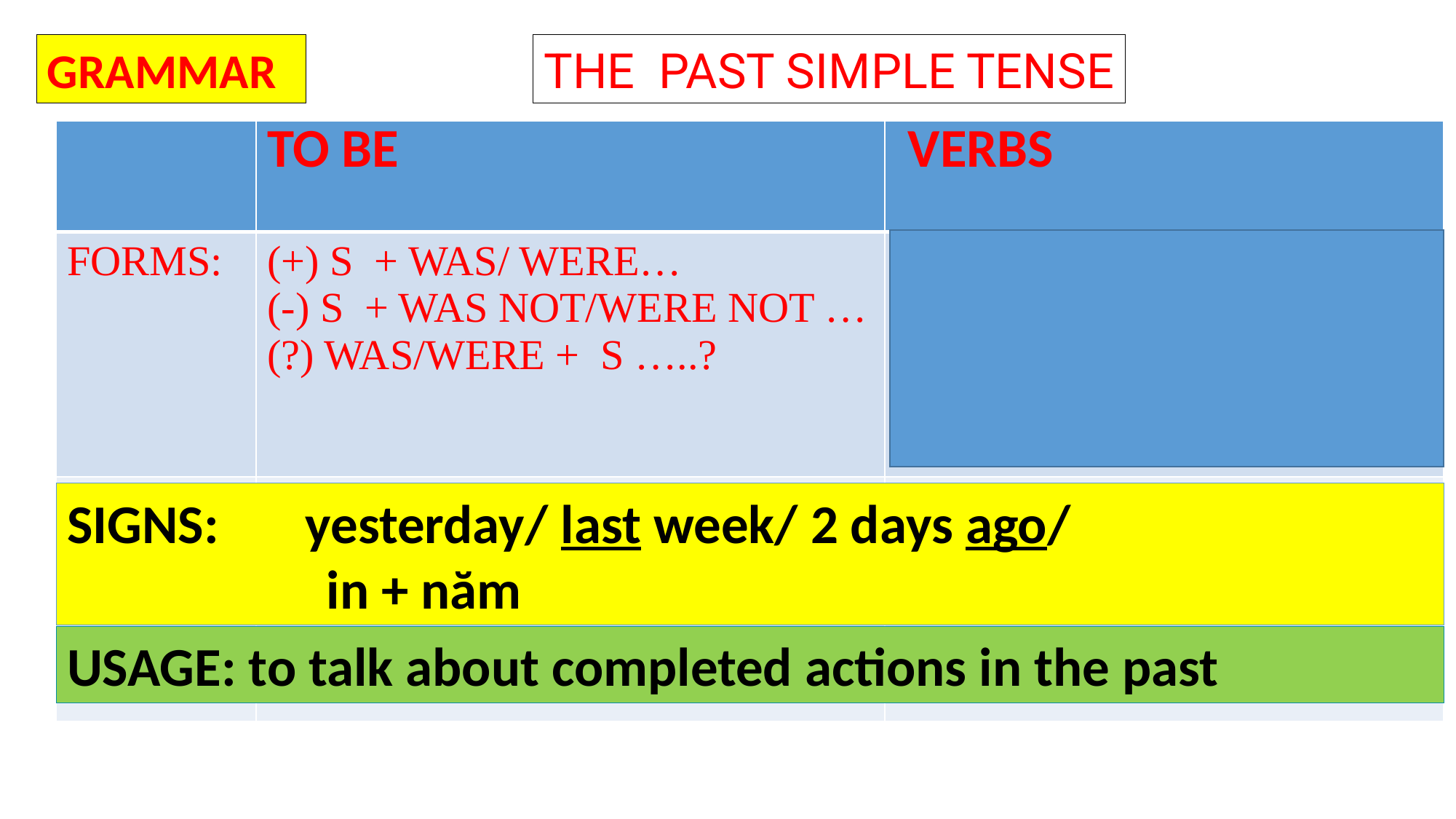

GRAMMAR
THE  PAST SIMPLE TENSE
|  | TO BE | VERBS |
| --- | --- | --- |
| FORMS: | (+) S + WAS/ WERE… (-) S + WAS NOT/WERE NOT … (?) WAS/WERE + S …..? | (+) S + V-ED/ V(cột 2)… (-) S + DID NOT + V(inf)… (?) DID + S + V(inf) ….? |
| SIGNS: USAGES: |  |  |

SIGNS:       yesterday/ last week/ 2 days ago/
                     in + năm
USAGE: to talk about completed actions in the past